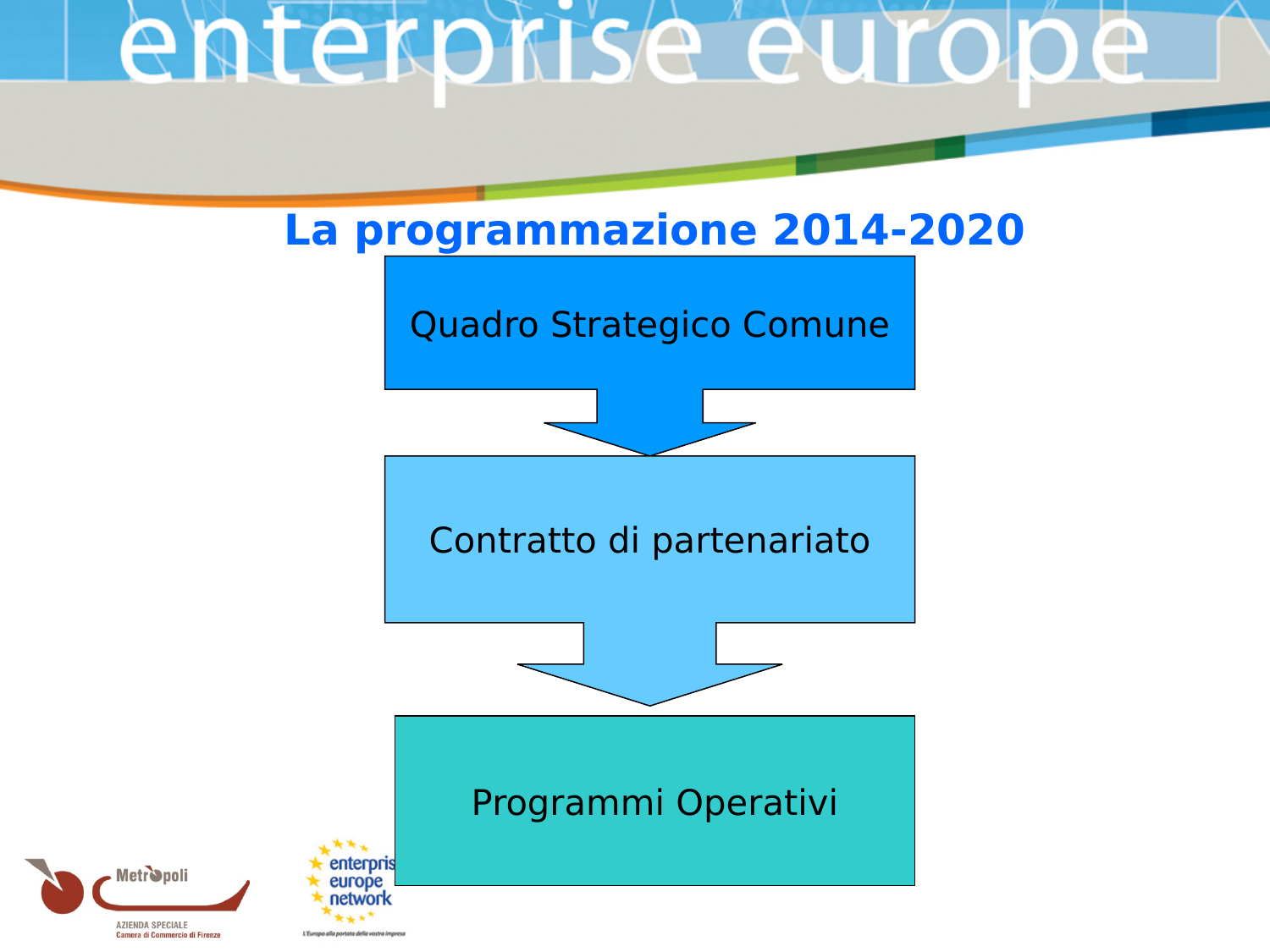

La programmazione 2014-2020
Quadro Strategico Comune
Contratto di partenariato
Programmi Operativi